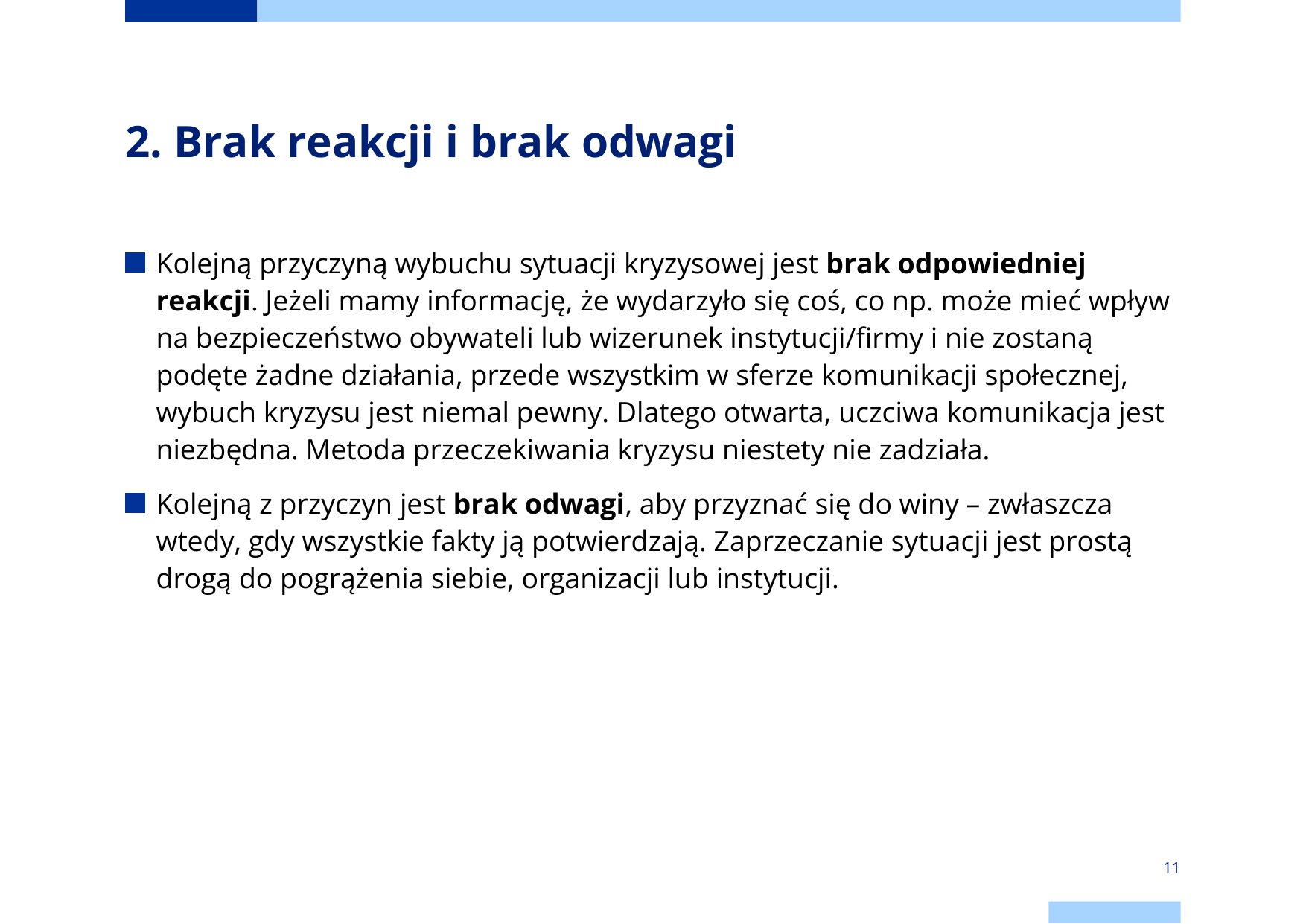

# 2. Brak reakcji i brak odwagi
Kolejną przyczyną wybuchu sytuacji kryzysowej jest brak odpowiedniej reakcji. Jeżeli mamy informację, że wydarzyło się coś, co np. może mieć wpływ na bezpieczeństwo obywateli lub wizerunek instytucji/firmy i nie zostaną podęte żadne działania, przede wszystkim w sferze komunikacji społecznej, wybuch kryzysu jest niemal pewny. Dlatego otwarta, uczciwa komunikacja jest niezbędna. Metoda przeczekiwania kryzysu niestety nie zadziała.
Kolejną z przyczyn jest brak odwagi, aby przyznać się do winy – zwłaszcza wtedy, gdy wszystkie fakty ją potwierdzają. Zaprzeczanie sytuacji jest prostą drogą do pogrążenia siebie, organizacji lub instytucji.

11